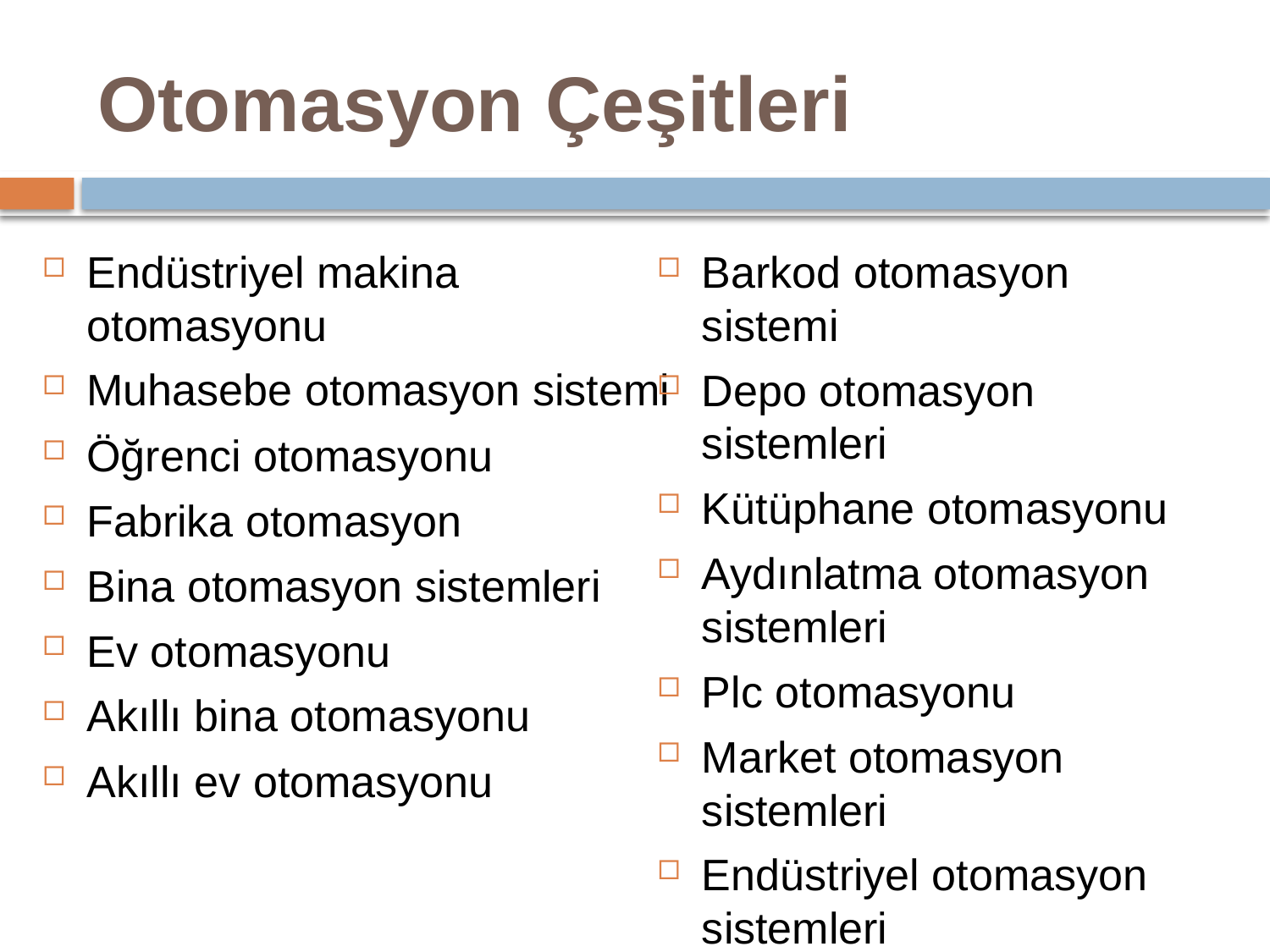

# Otomasyon Çeşitleri
Endüstriyel makina otomasyonu
Muhasebe otomasyon sistemi
Öğrenci otomasyonu
Fabrika otomasyon
Bina otomasyon sistemleri
Ev otomasyonu
Akıllı bina otomasyonu
Akıllı ev otomasyonu

Barkod otomasyon sistemi
Depo otomasyon sistemleri
Kütüphane otomasyonu
Aydınlatma otomasyon sistemleri
Plc otomasyonu
Market otomasyon sistemleri
Endüstriyel otomasyon sistemleri
Sera otomasyon sistemleri